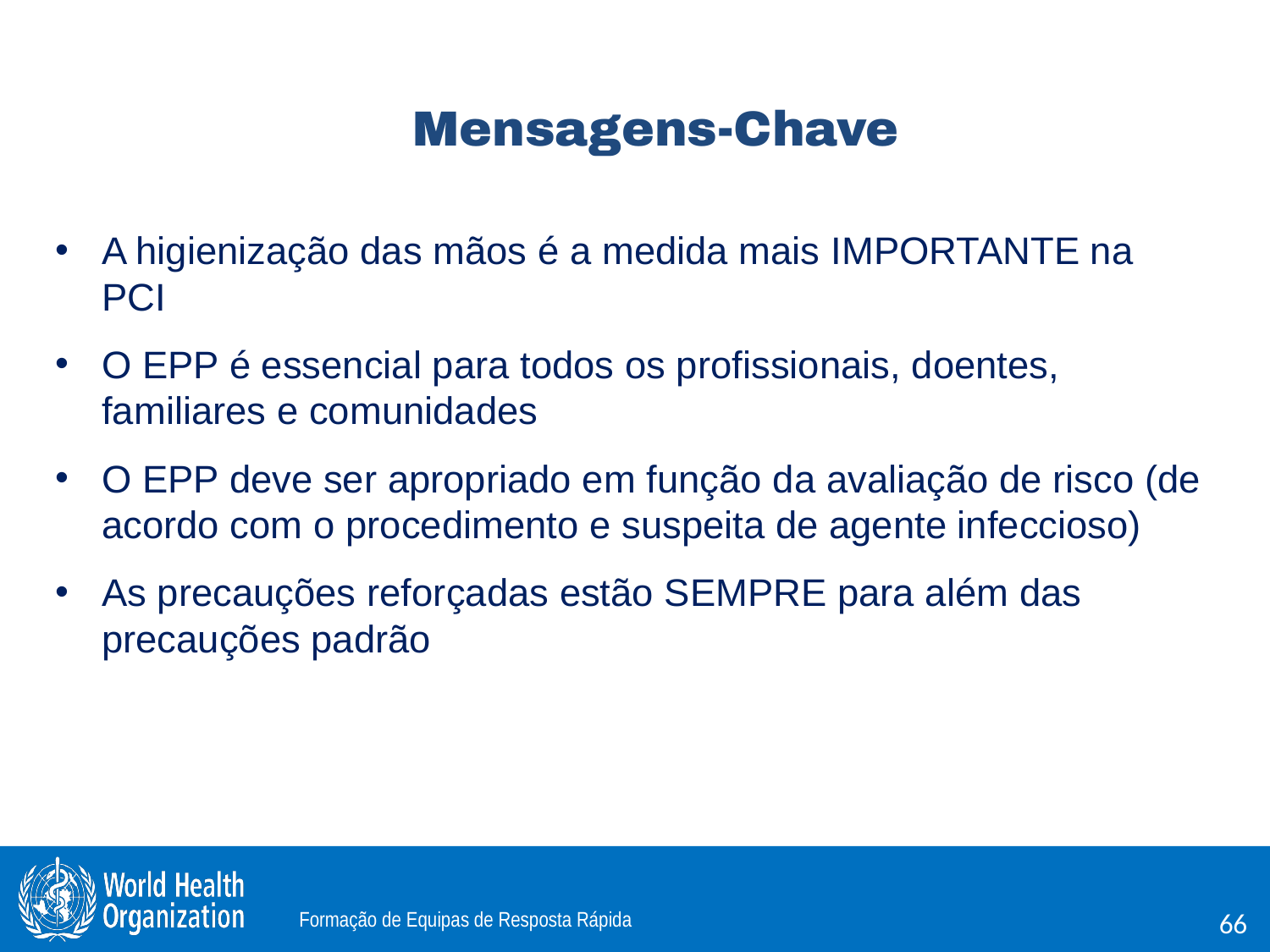

# Mensagens-Chave
A higienização das mãos é a medida mais IMPORTANTE na PCI
O EPP é essencial para todos os profissionais, doentes, familiares e comunidades
O EPP deve ser apropriado em função da avaliação de risco (de acordo com o procedimento e suspeita de agente infeccioso)
As precauções reforçadas estão SEMPRE para além das precauções padrão